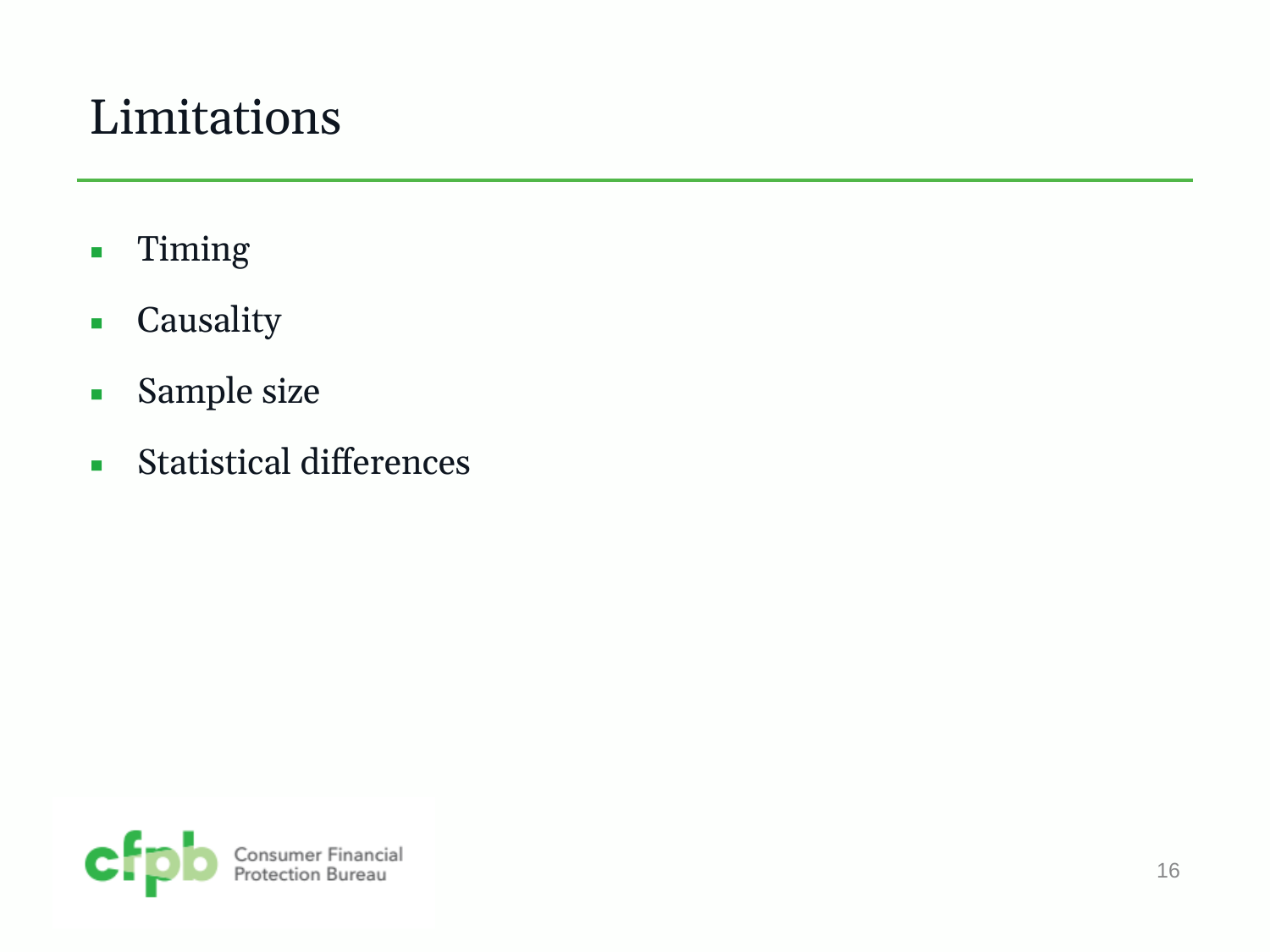

# Limitations
Timing
Causality
Sample size
Statistical differences
16